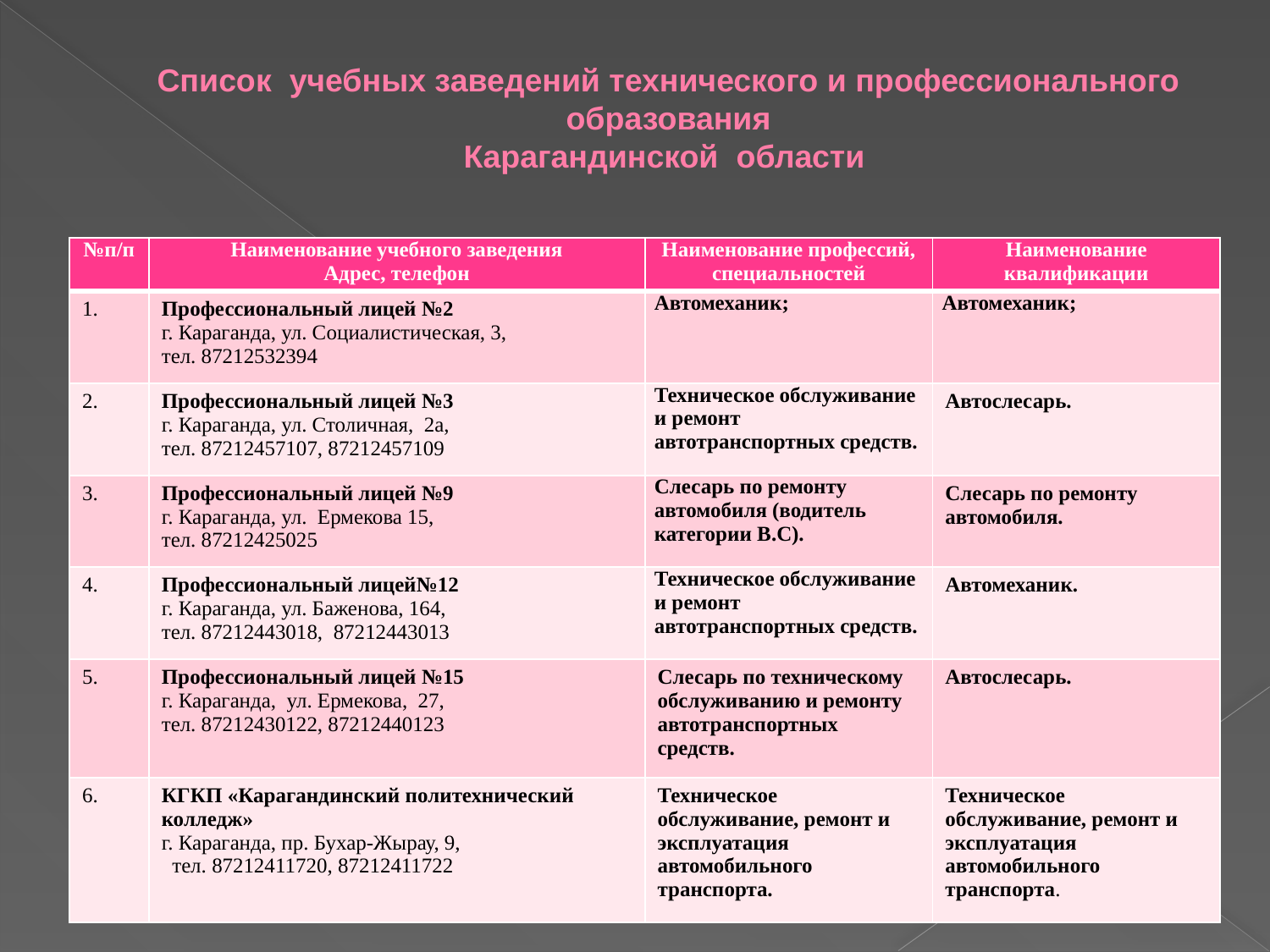

# Список  учебных заведений технического и профессионального образования Карагандинской  области
| №п/п | Наименование учебного заведения Адрес, телефон | Наименование профессий, специальностей | Наименование квалификации |
| --- | --- | --- | --- |
| 1. | Профессиональный лицей №2 г. Караганда, ул. Социалистическая, 3, тел. 87212532394 | Автомеханик; | Автомеханик; |
| 2. | Профессиональный лицей №3 г. Караганда, ул. Столичная, 2а, тел. 87212457107, 87212457109 | Техническое обслуживание и ремонт автотранспортных средств. | Автослесарь. |
| 3. | Профессиональный лицей №9 г. Караганда, ул. Ермекова 15, тел. 87212425025 | Слесарь по ремонту автомобиля (водитель категории В.С). | Слесарь по ремонту автомобиля. |
| 4. | Профессиональный лицей№12 г. Караганда, ул. Баженова, 164, тел. 87212443018, 87212443013 | Техническое обслуживание и ремонт автотранспортных средств. | Автомеханик. |
| 5. | Профессиональный лицей №15 г. Караганда, ул. Ермекова, 27, тел. 87212430122, 87212440123 | Слесарь по техническому обслуживанию и ремонту автотранспортных средств. | Автослесарь. |
| 6. | КГКП «Карагандинский политехнический колледж» г. Караганда, пр. Бухар-Жырау, 9, тел. 87212411720, 87212411722 | Техническое обслуживание, ремонт и эксплуатация автомобильного транспорта. | Техническое обслуживание, ремонт и эксплуатация автомобильного транспорта. |